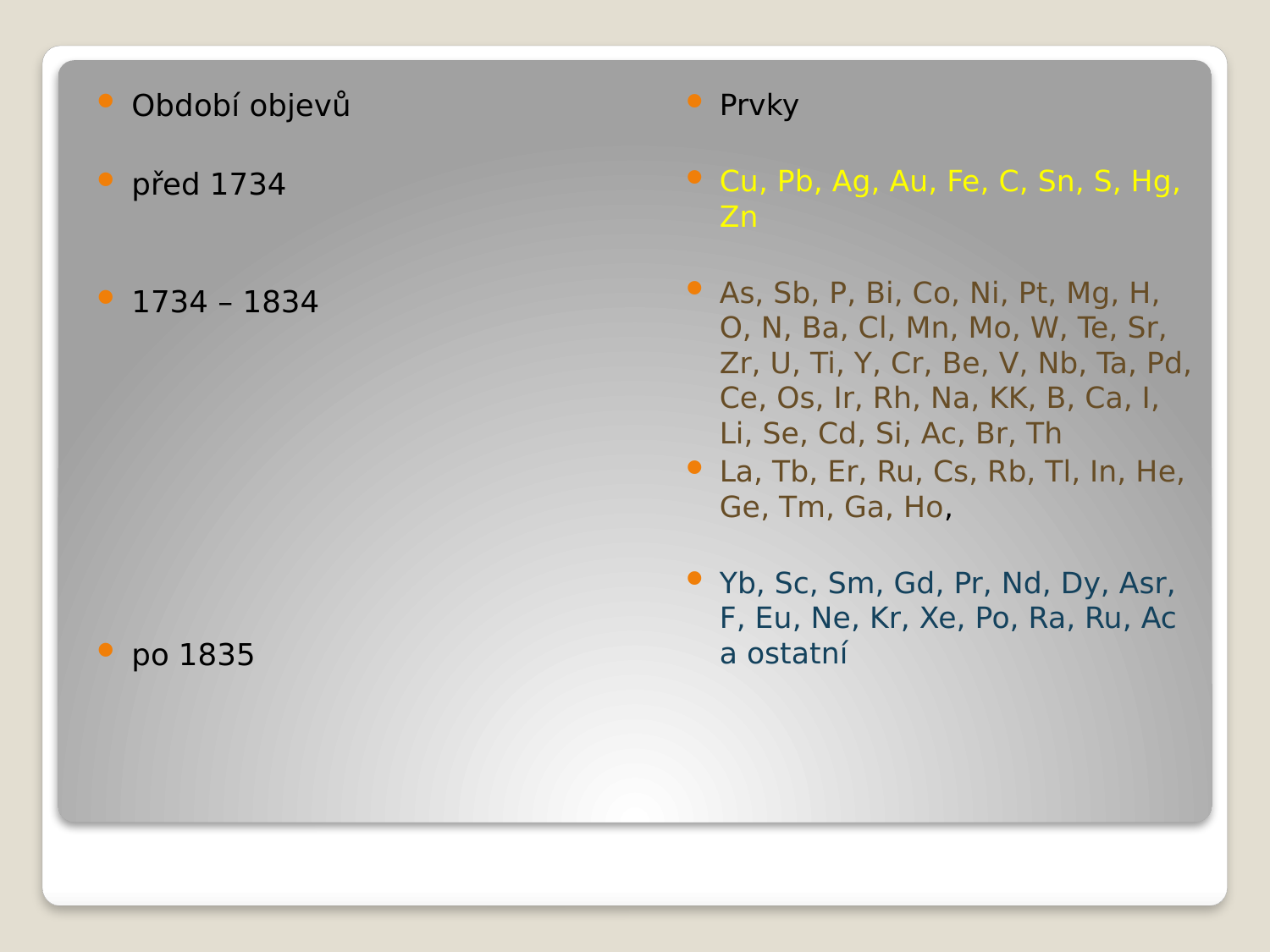

Období objevů

před 1734

1734 – 1834

po 1835

Prvky

Cu, Pb, Ag, Au, Fe, C, Sn, S, Hg, Zn

As, Sb, P, Bi, Co, Ni, Pt, Mg, H, O, N, Ba, Cl, Mn, Mo, W, Te, Sr, Zr, U, Ti, Y, Cr, Be, V, Nb, Ta, Pd, Ce, Os, Ir, Rh, Na, KK, B, Ca, I, Li, Se, Cd, Si, Ac, Br, Th
La, Tb, Er, Ru, Cs, Rb, Tl, In, He, Ge, Tm, Ga, Ho,

Yb, Sc, Sm, Gd, Pr, Nd, Dy, Asr, F, Eu, Ne, Kr, Xe, Po, Ra, Ru, Ac a ostatní
#